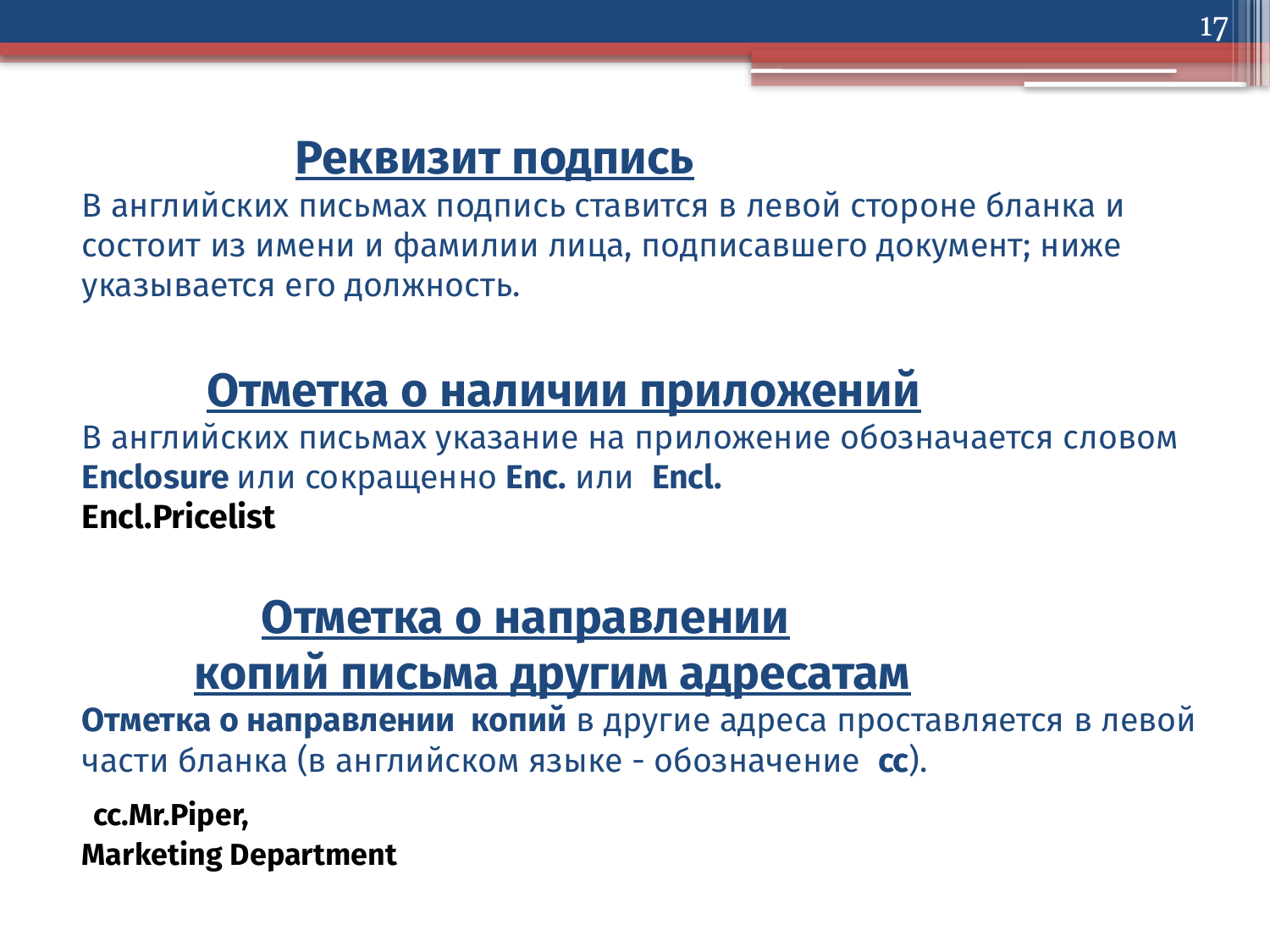

17
# Реквизит подпись В английских письмах подпись ставится в левой стороне бланка и состоит из имени и фамилии лица, подписавшего документ; ниже указывается его должность. Отметка о наличии приложений В английских письмах указание на приложение обозначается словом Enclosure или сокращенно Enc. или  Encl. Encl.Pricelist Отметка о направлении копий письма другим адресатам Отметка о направлении  копий в другие адреса проставляется в левой части бланка (в английском языке - обозначение  сс). cc.Mr.Piper, Marketing Department